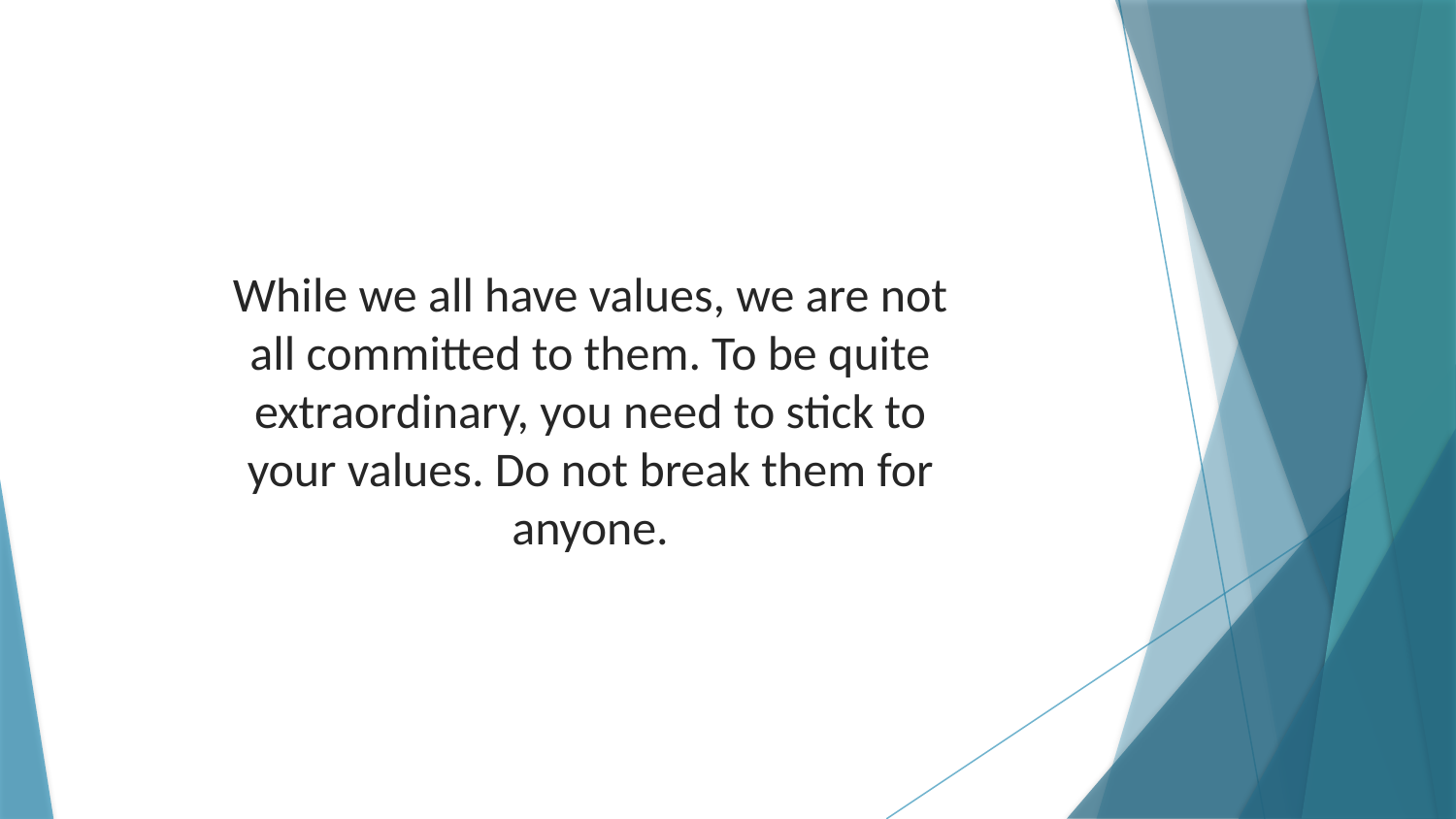

While we all have values, we are not all committed to them. To be quite extraordinary, you need to stick to your values. Do not break them for anyone.